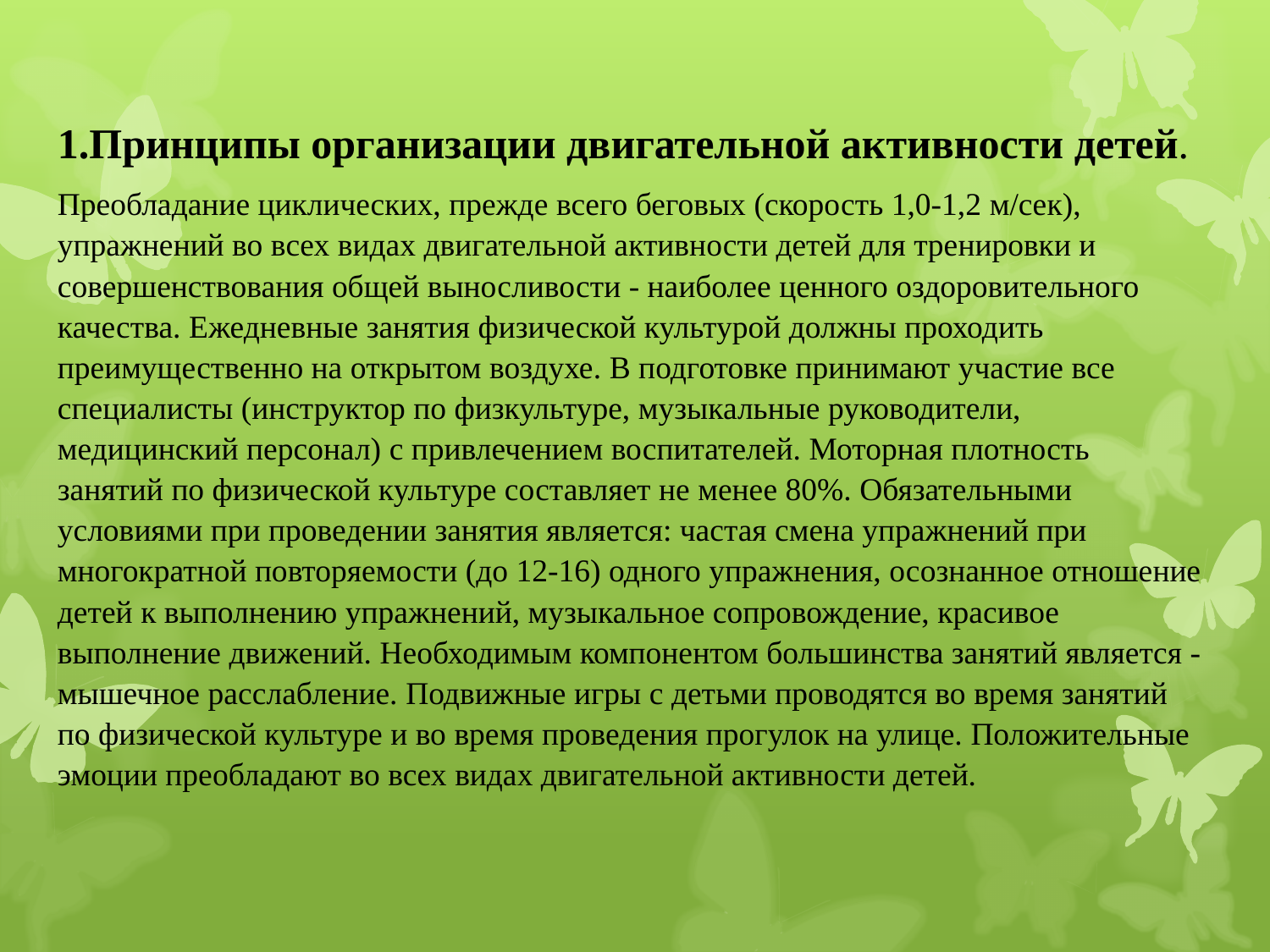

1.Принципы организации двигательной активности детей.
Преобладание циклических, прежде всего беговых (скорость 1,0-1,2 м/сек), упражнений во всех видах двигательной активности детей для тренировки и совершенствования общей выносливости - наиболее ценного оздоровительного качества. Ежедневные занятия физической культурой должны проходить преимущественно на открытом воздухе. В подготовке принимают участие все специалисты (инструктор по физкультуре, музыкальные руководители, медицинский персонал) с привлечением воспитателей. Моторная плотность занятий по физической культуре составляет не менее 80%. Обязательными условиями при проведении занятия является: частая смена упражнений при многократной повторяемости (до 12-16) одного упражнения, осознанное отношение детей к выполнению упражнений, музыкальное сопровождение, красивое выполнение движений. Необходимым компонентом большинства занятий является - мышечное расслабление. Подвижные игры с детьми проводятся во время занятий по физической культуре и во время проведения прогулок на улице. Положительные эмоции преобладают во всех видах двигательной активности детей.